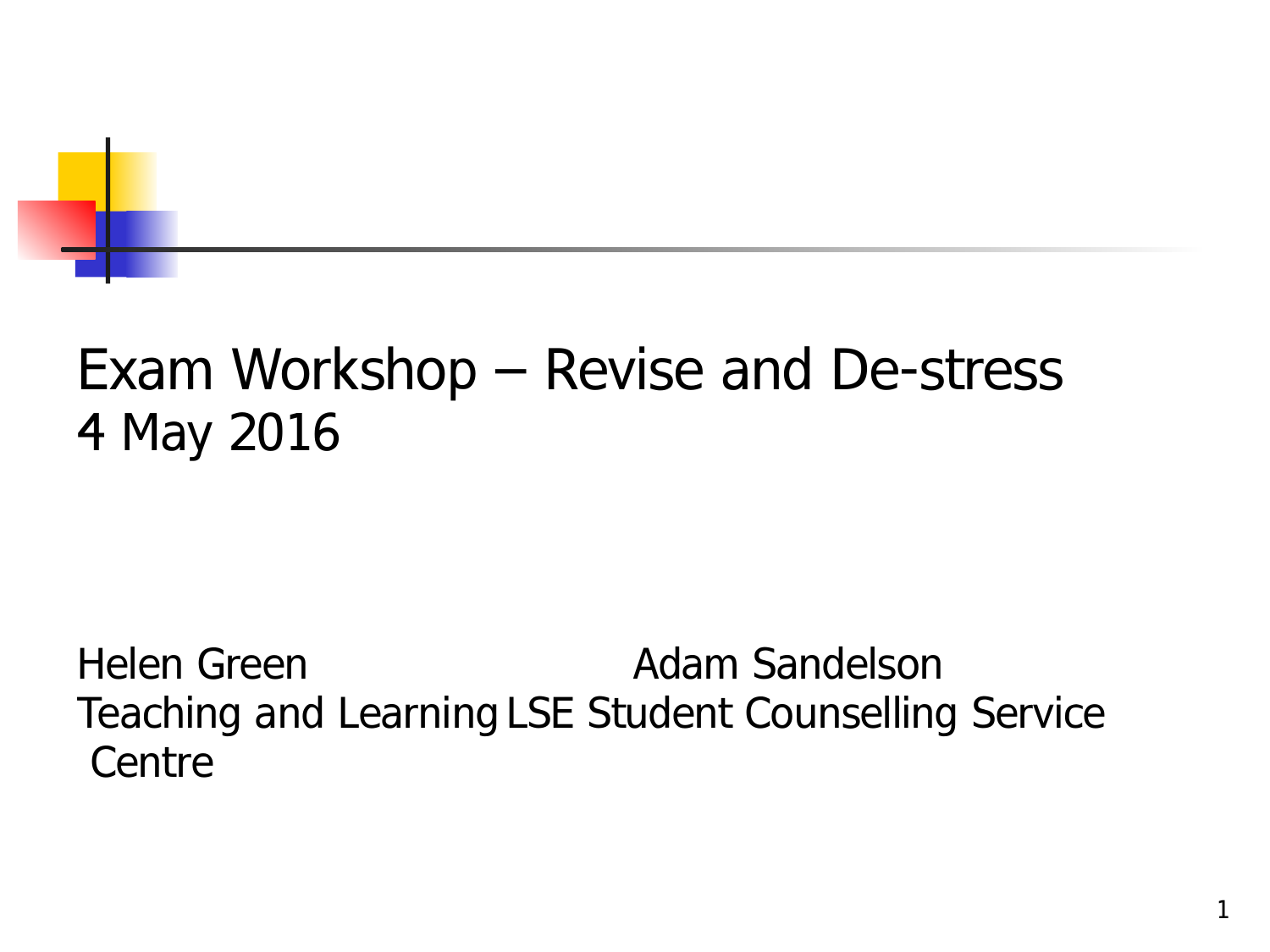

#

Exam Workshop – Revise and De-stress
4 May 2016

Helen Green			Adam Sandelson
Teaching and Learning	LSE Student Counselling Service
 Centre

1